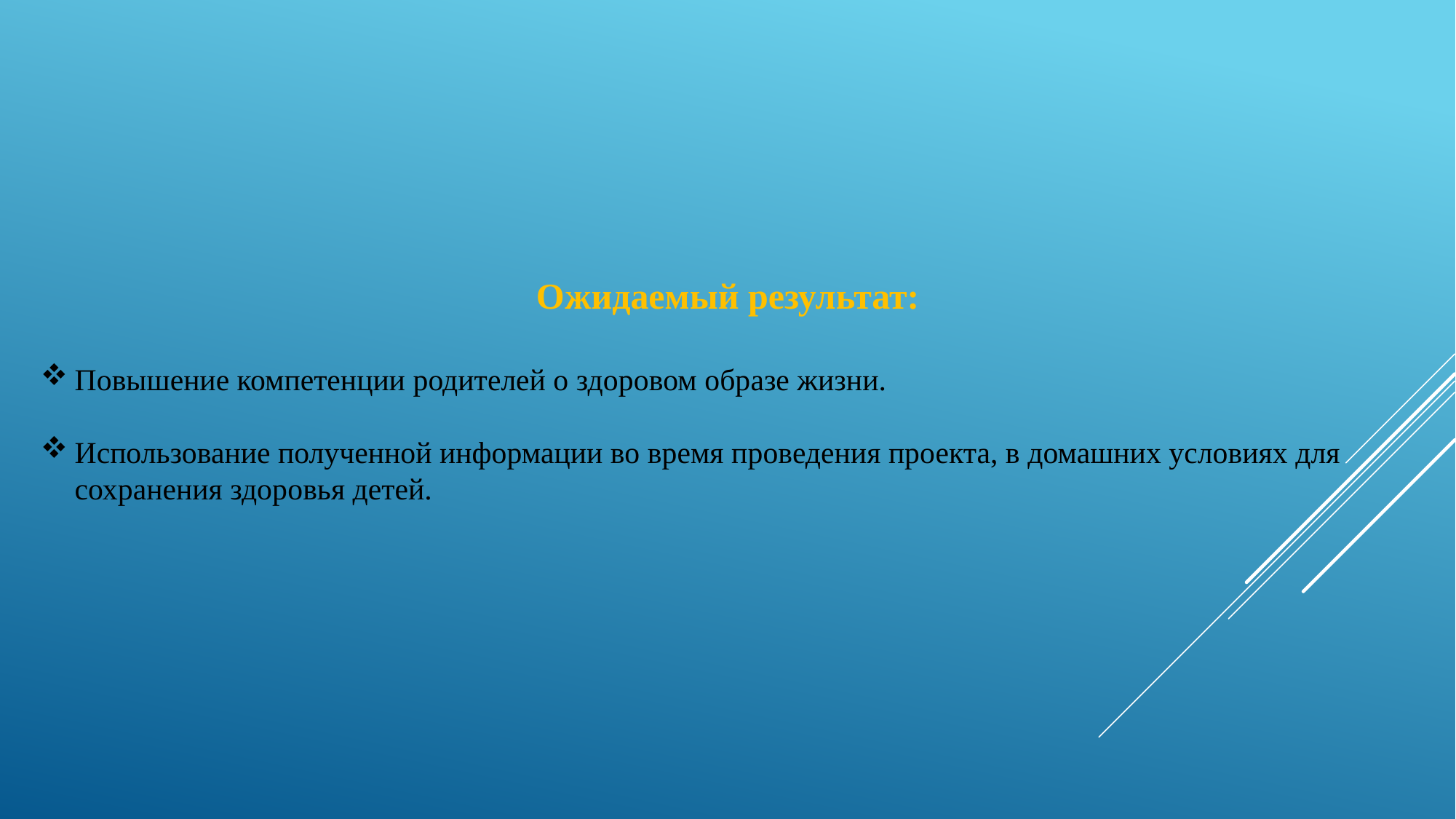

Ожидаемый результат:

Повышение компетенции родителей о здоровом образе жизни.

Использование полученной информации во время проведения проекта, в домашних условиях для сохранения здоровья детей.